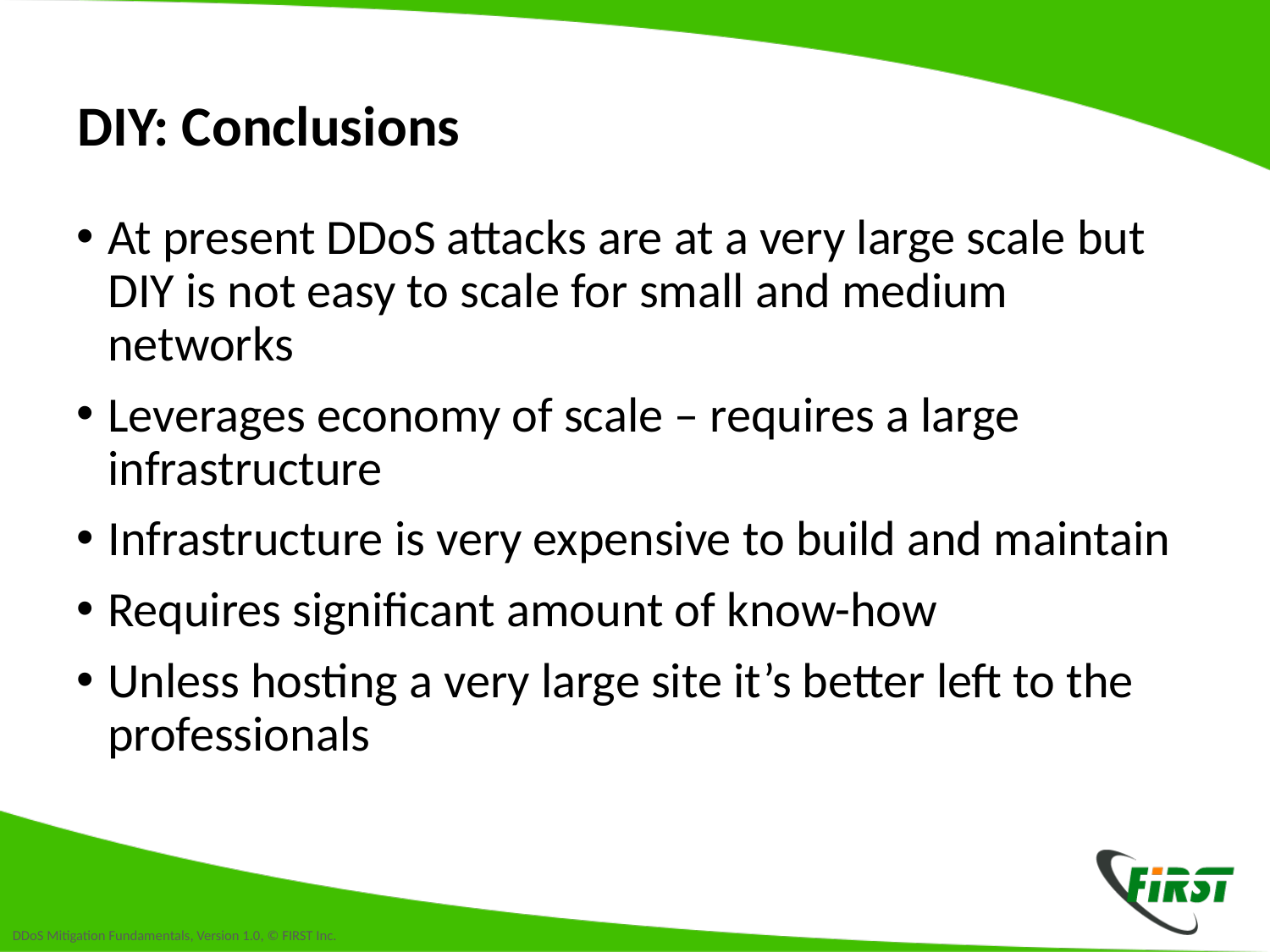

# DIY: Conclusions
At present DDoS attacks are at a very large scale but DIY is not easy to scale for small and medium networks
Leverages economy of scale – requires a large infrastructure
Infrastructure is very expensive to build and maintain
Requires significant amount of know-how
Unless hosting a very large site it’s better left to the professionals